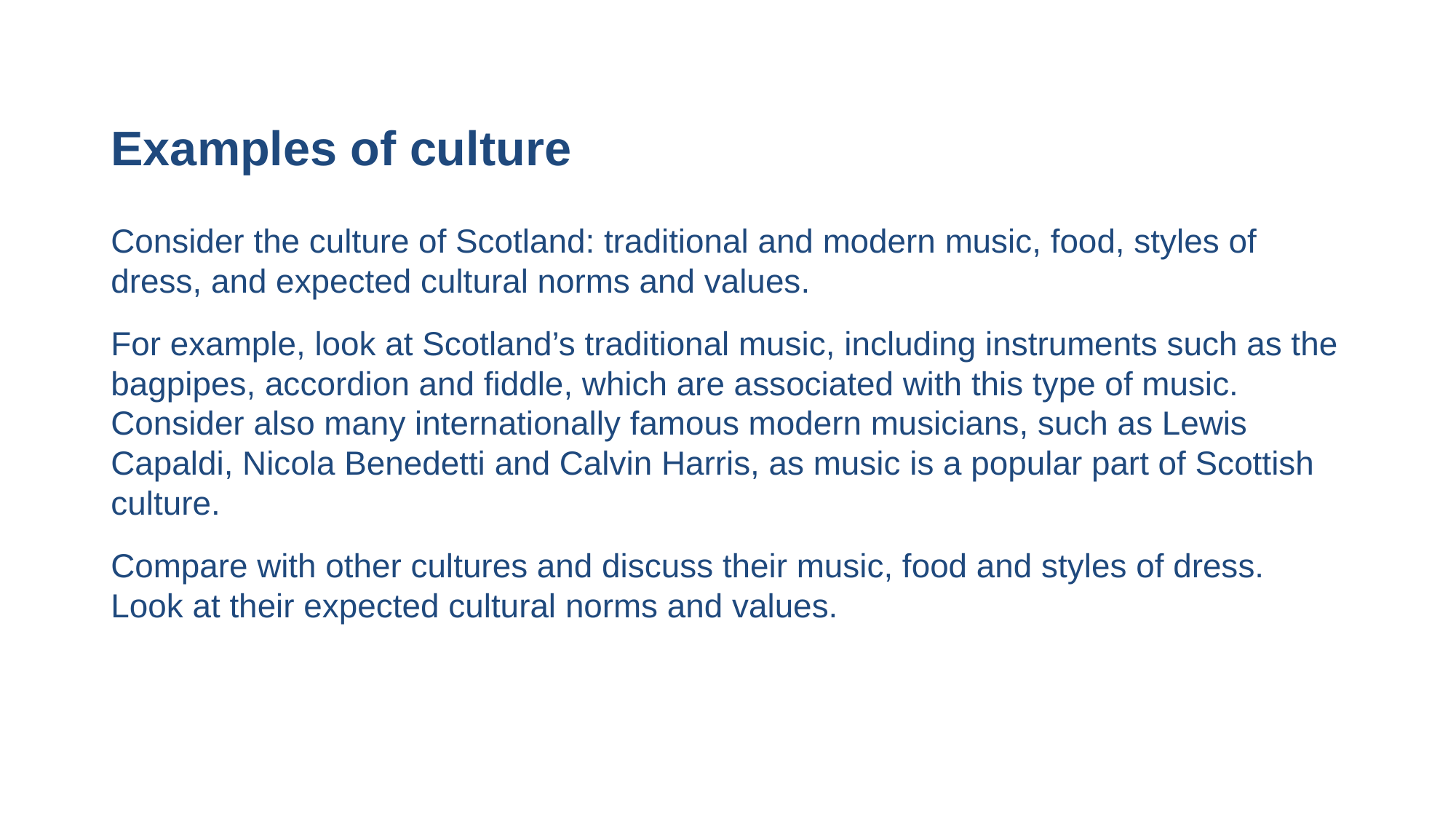

# Examples of culture
Consider the culture of Scotland: traditional and modern music, food, styles of dress, and expected cultural norms and values.
For example, look at Scotland’s traditional music, including instruments such as the bagpipes, accordion and fiddle, which are associated with this type of music. Consider also many internationally famous modern musicians, such as Lewis Capaldi, Nicola Benedetti and Calvin Harris, as music is a popular part of Scottish culture.
Compare with other cultures and discuss their music, food and styles of dress. Look at their expected cultural norms and values.